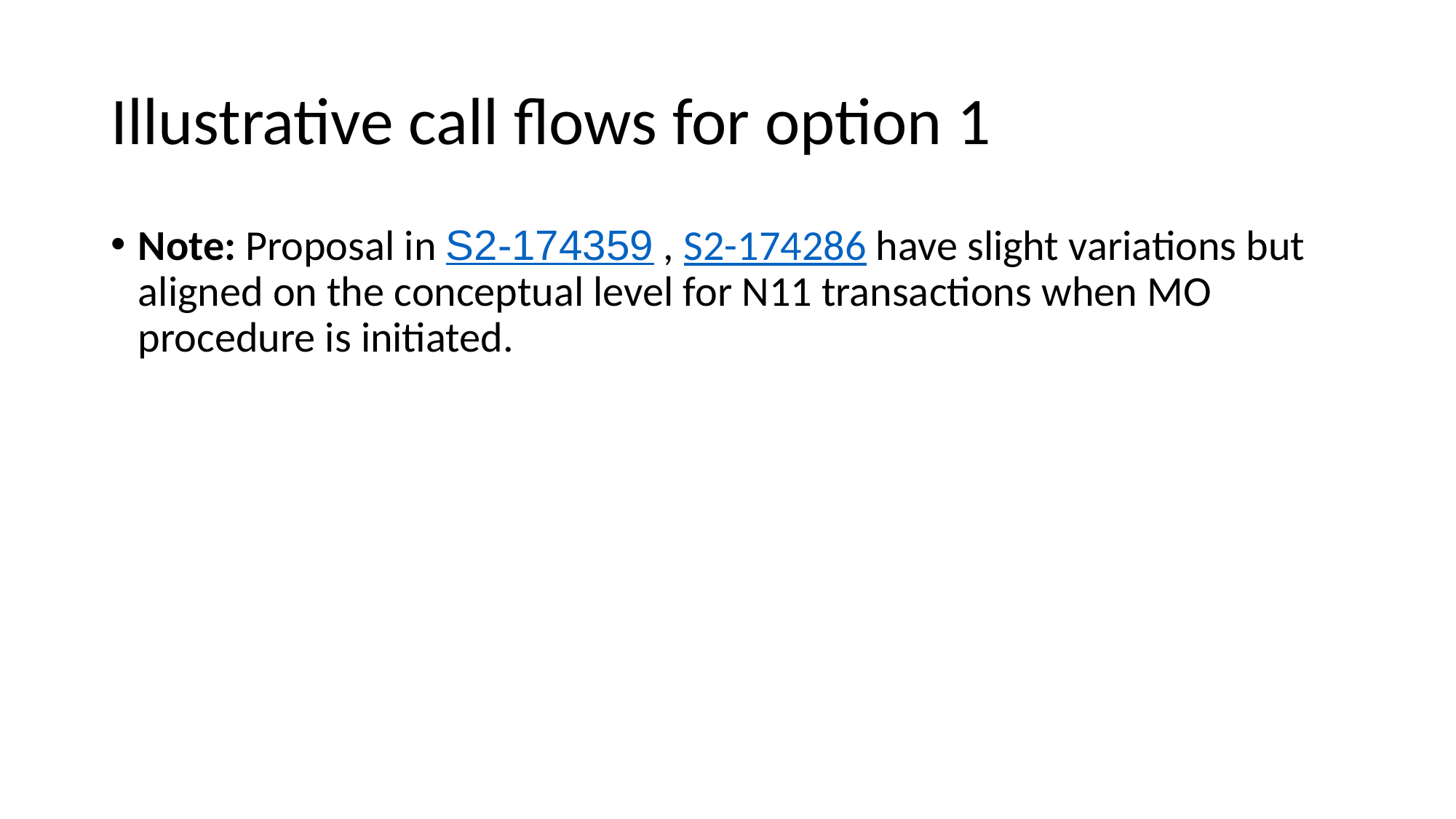

# Illustrative call flows for option 1
Note: Proposal in S2-174359 , S2-174286 have slight variations but aligned on the conceptual level for N11 transactions when MO procedure is initiated.